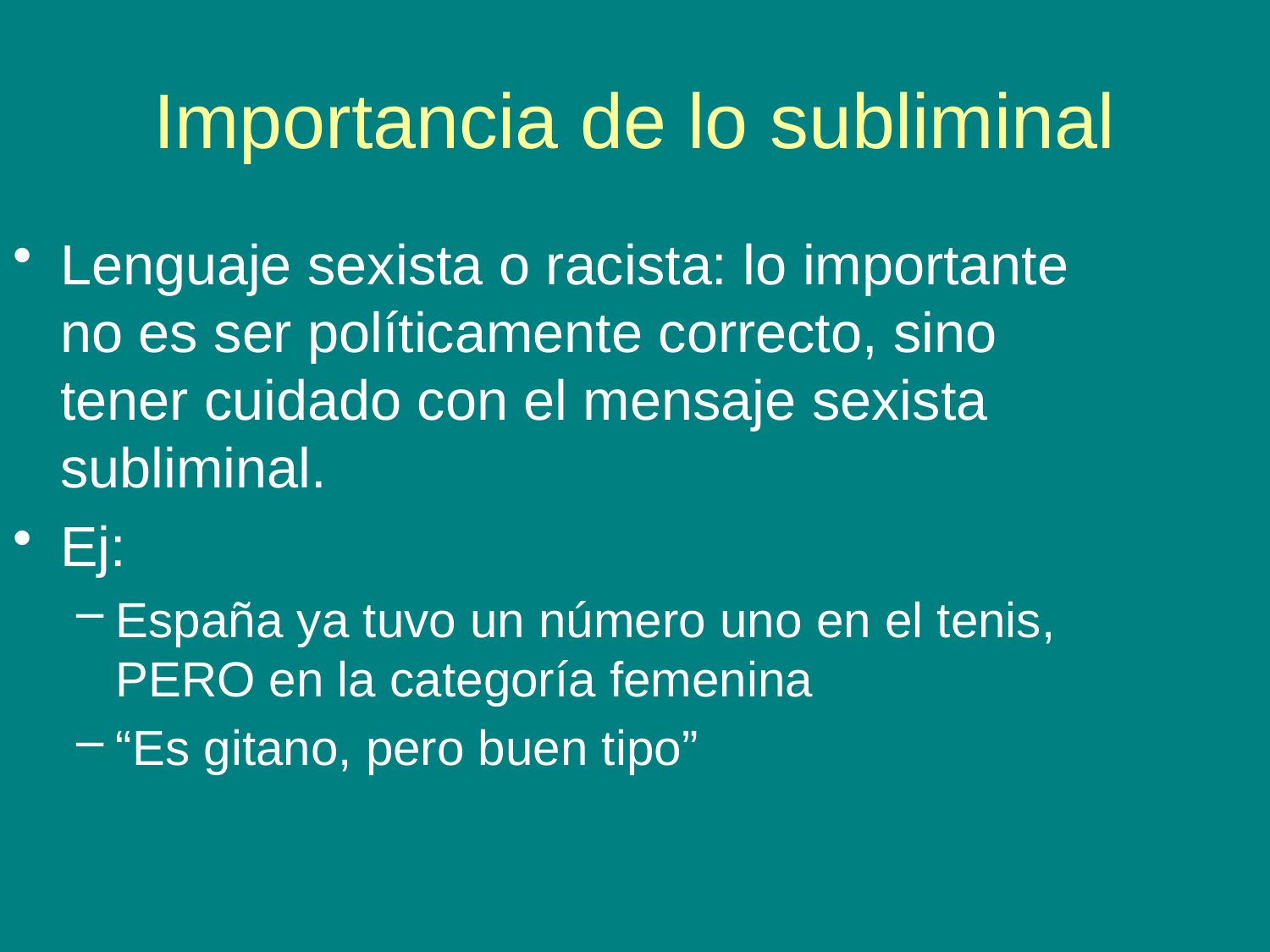

# Importancia de lo subliminal
Lenguaje sexista o racista: lo importante no es ser políticamente correcto, sino tener cuidado con el mensaje sexista subliminal.
Ej:
España ya tuvo un número uno en el tenis, PERO en la categoría femenina
“Es gitano, pero buen tipo”